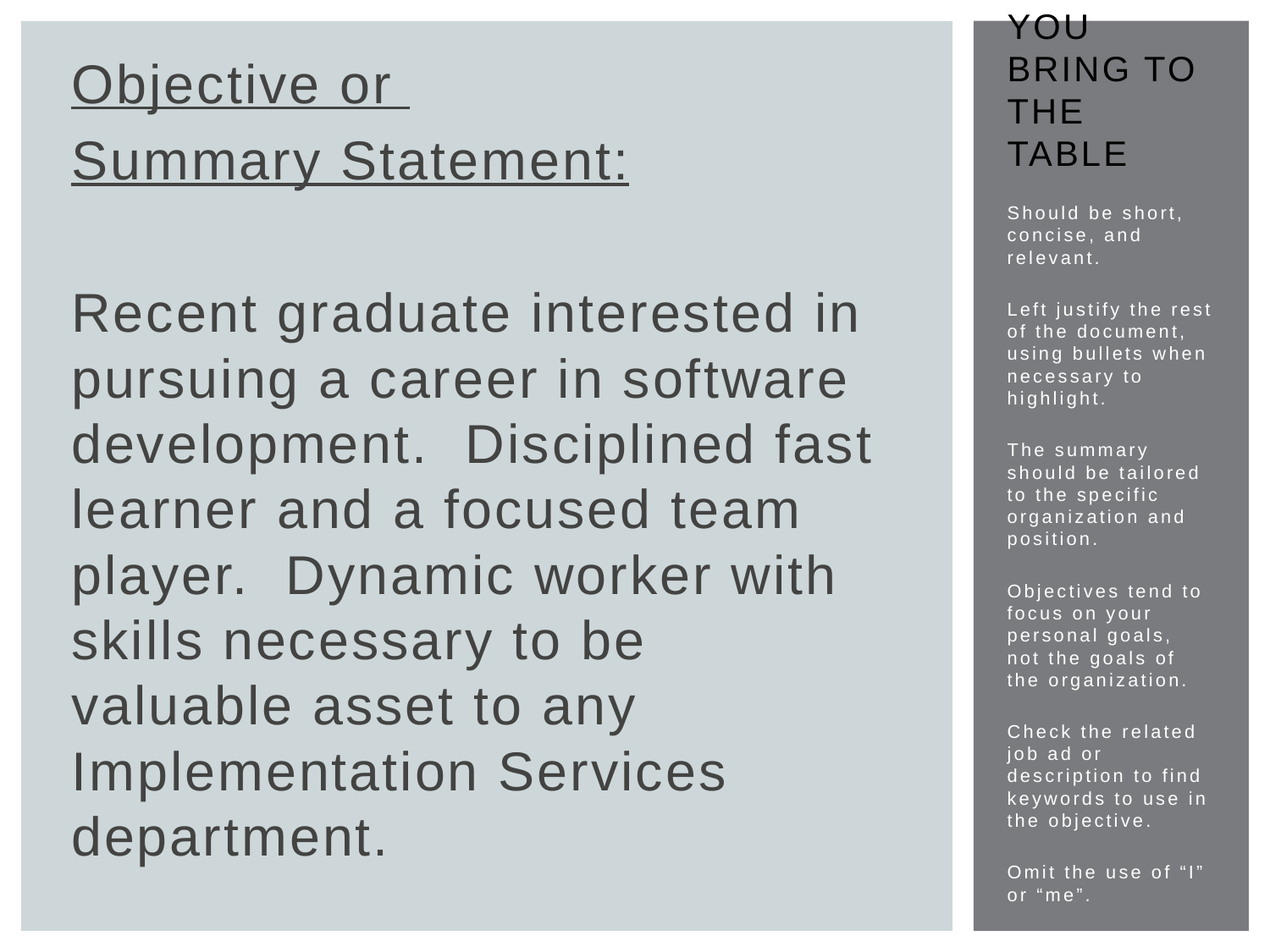

# What you bring to the table
Objective or
Summary Statement:

Recent graduate interested in pursuing a career in software development.  Disciplined fast learner and a focused team player.  Dynamic worker with skills necessary to be valuable asset to any Implementation Services department.

Should be short, concise, and relevant.

Left justify the rest of the document, using bullets when necessary to highlight.

The summary should be tailored to the specific organization and position.

Objectives tend to focus on your personal goals, not the goals of the organization.

Check the related job ad or description to find keywords to use in the objective.

Omit the use of “I” or “me”.